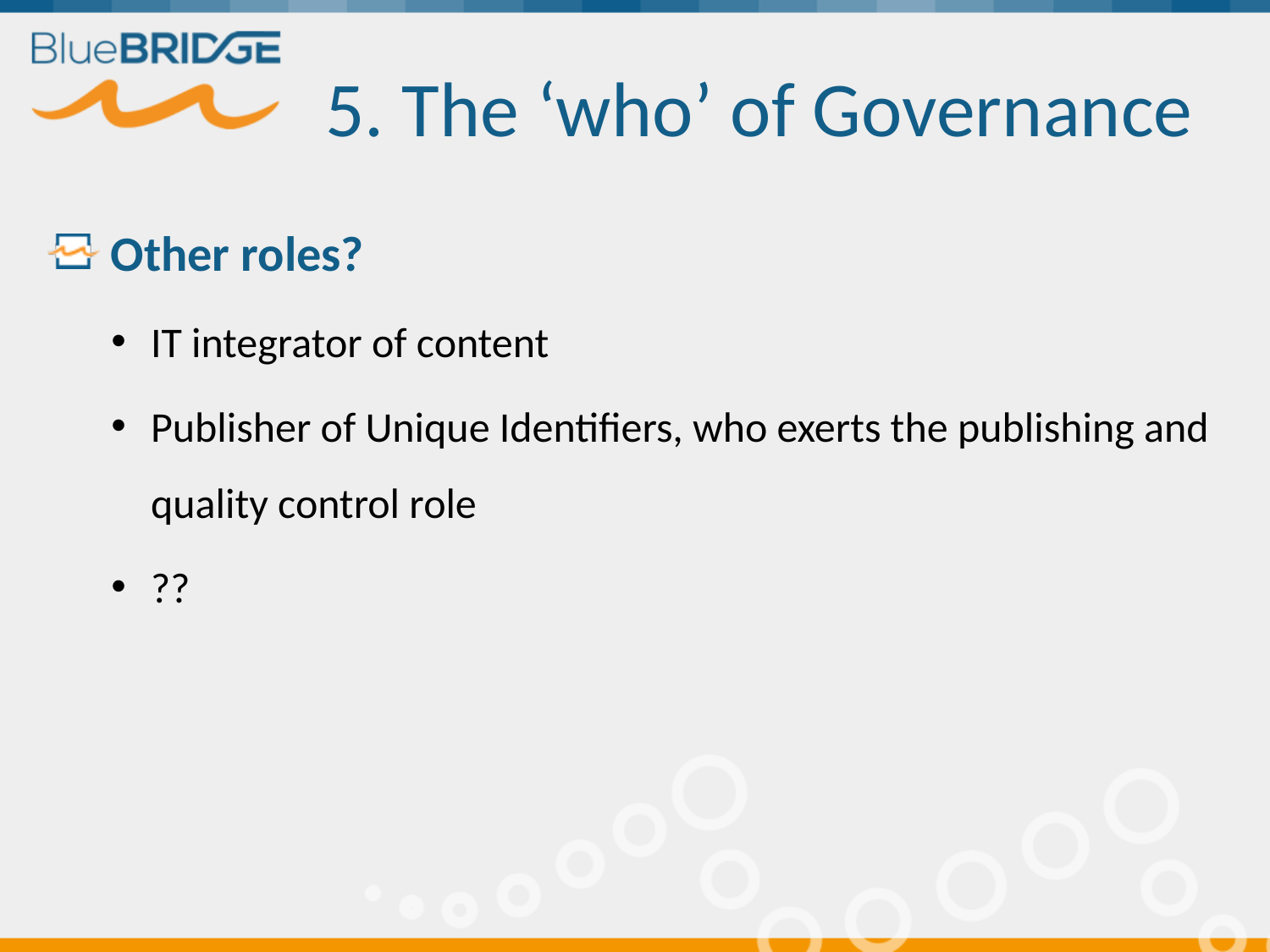

# 5. The ‘who’ of Governance
 Other roles?
IT integrator of content
Publisher of Unique Identifiers, who exerts the publishing and quality control role
??